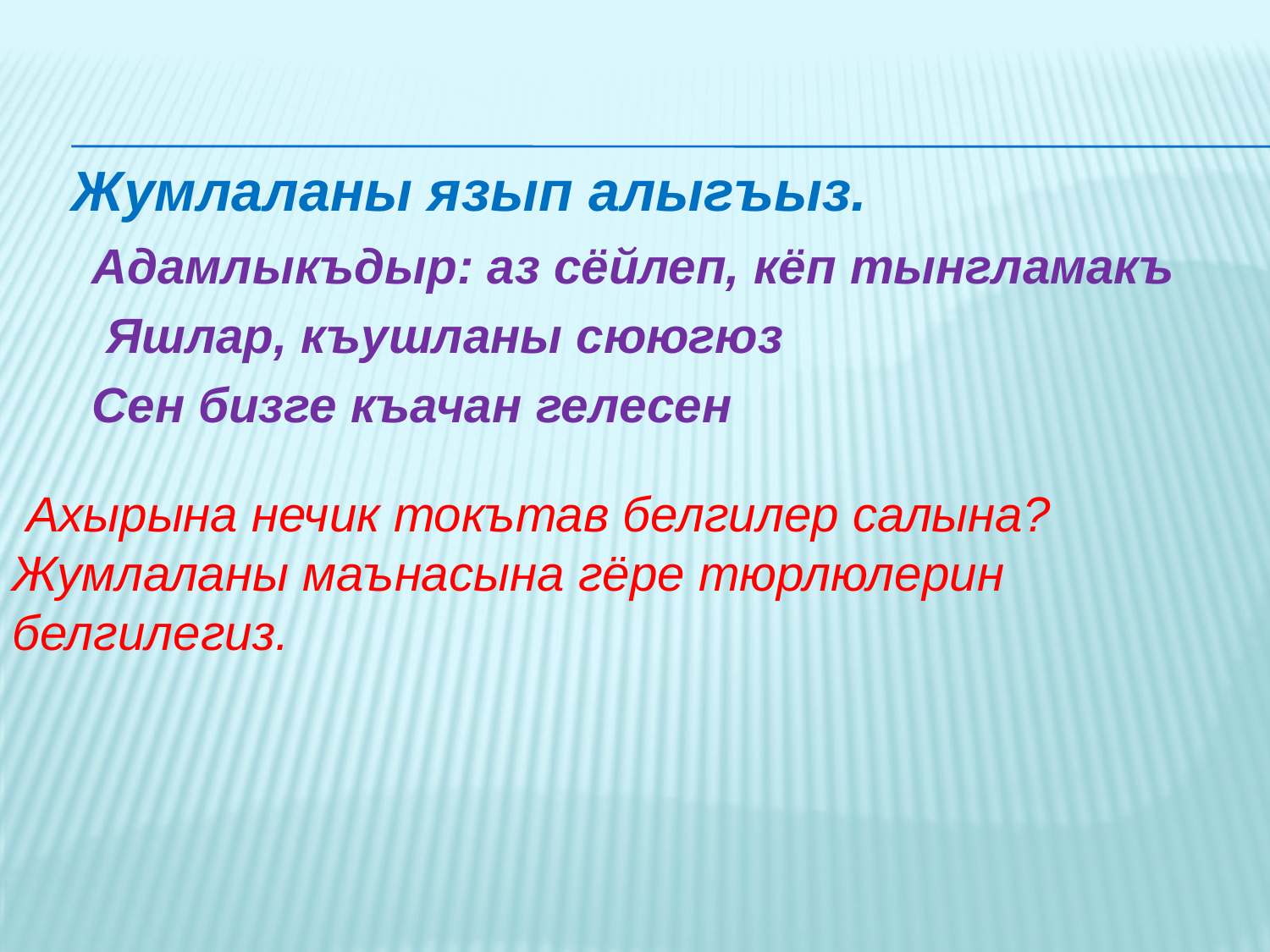

#
Жумлаланы язып алыгъыз.

Адамлыкъдыр: аз сёйлеп, кёп тынгламакъ
Яшлар, къушланы сююгюз
Сен бизге къачан гелесен
 Ахырына нечик токътав белгилер салына?Жумлаланы маънасына гёре тюрлюлерин белгилегиз.